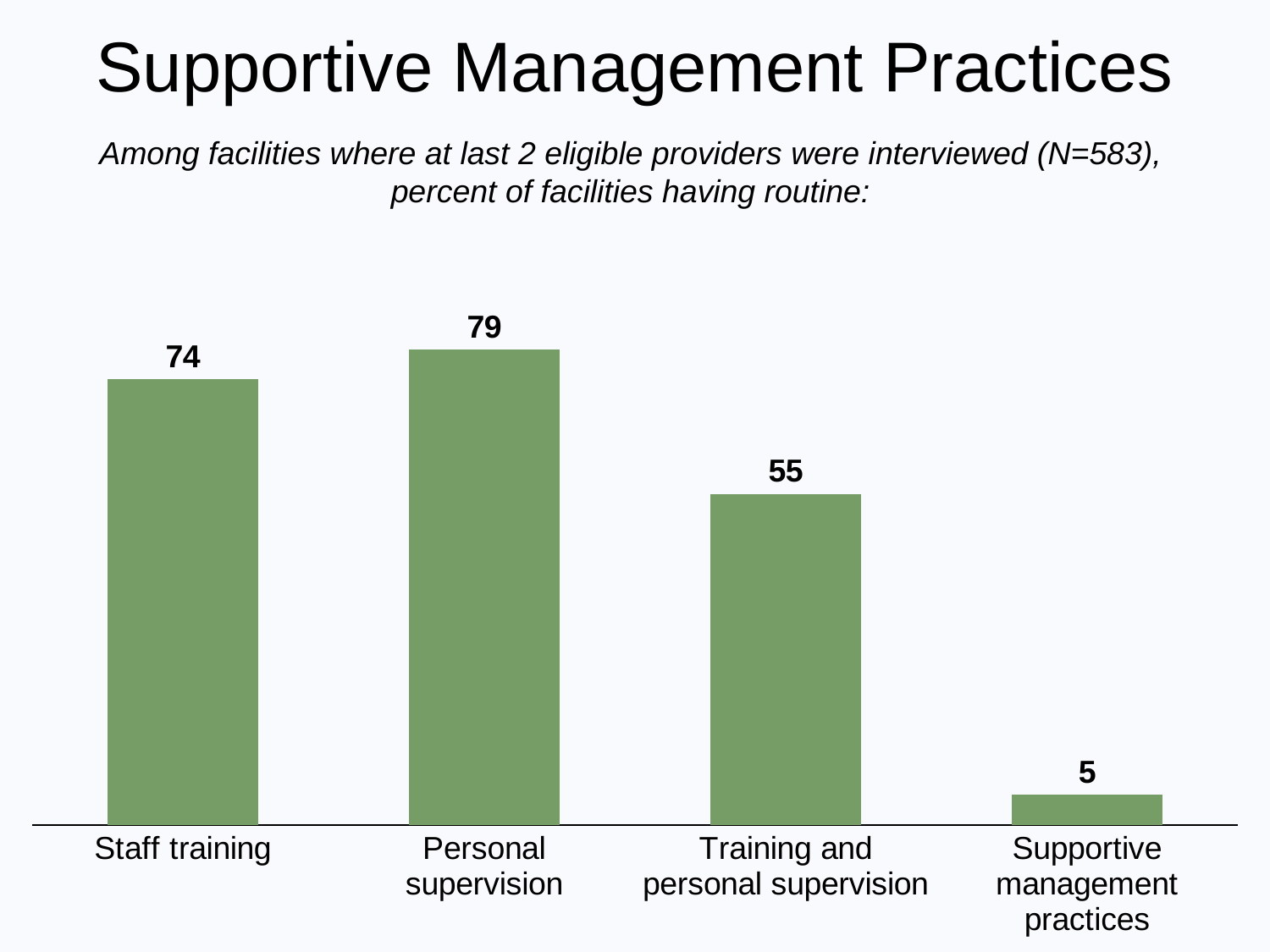

# Supportive Management Practices
Among facilities where at last 2 eligible providers were interviewed (N=583),
percent of facilities having routine:

### Chart

| Category | Series 1 |
|---|---|
| Staff training | 74.0 |
| Personal supervision | 79.0 |
| Training and personal supervision | 55.0 |
| Supportive management practices | 5.0 |